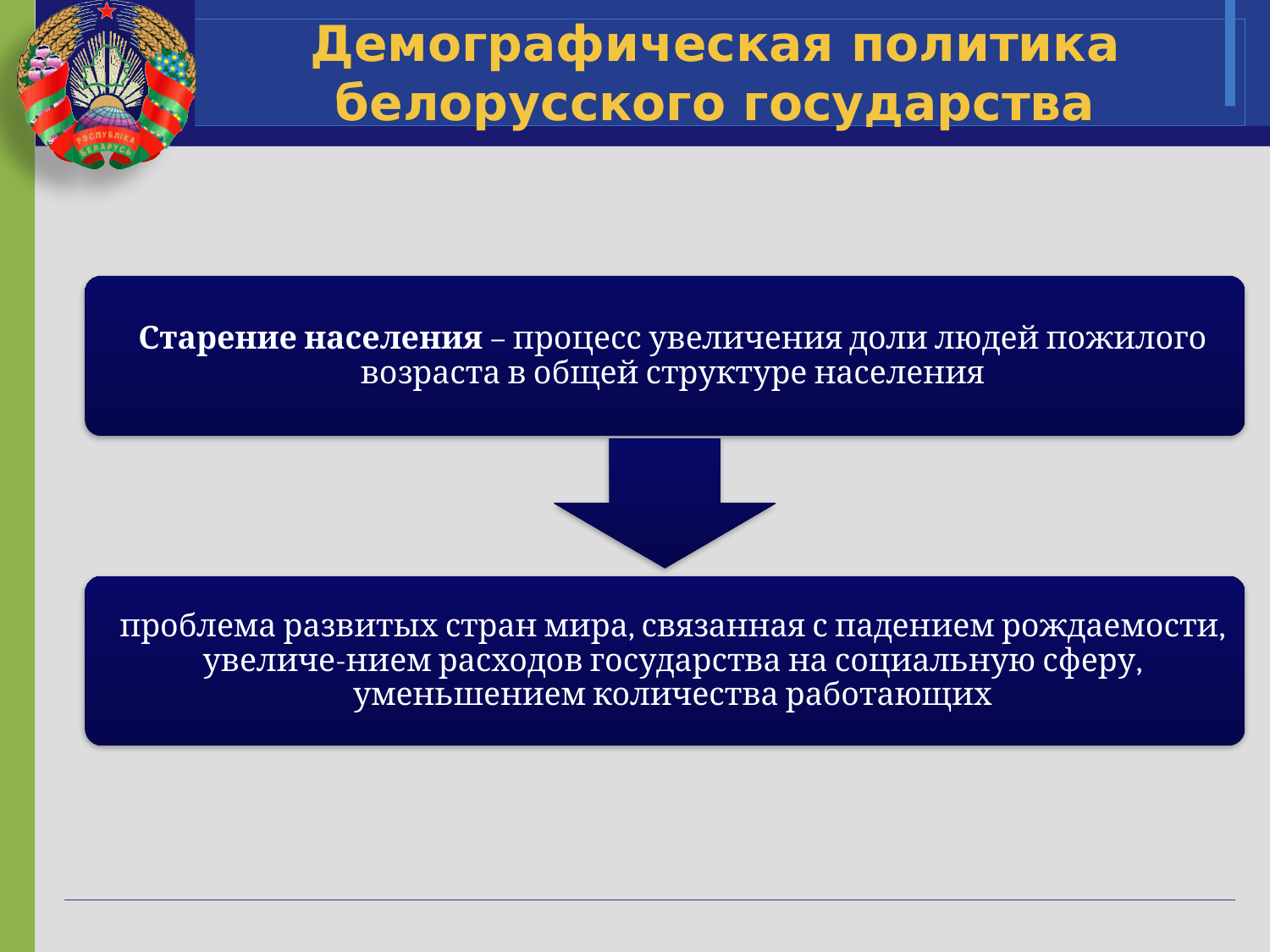

# Демографическая политика белорусского государства

Старение населения – процесс увеличения доли людей пожилого возраста в общей структуре населения

проблема развитых стран мира, связанная с падением рождаемости, увеличе-нием расходов государства на социальную сферу, уменьшением количества работающих